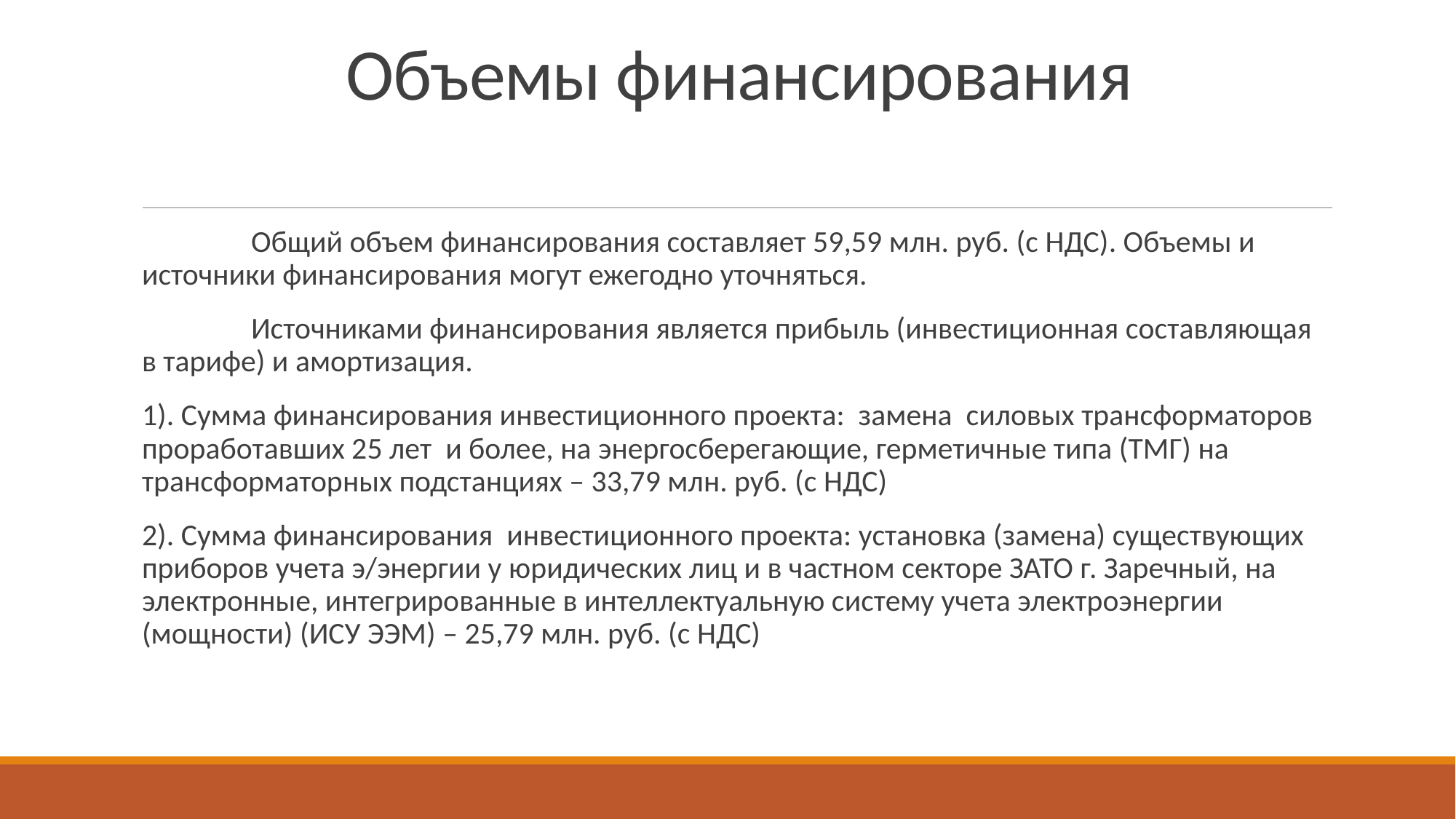

# Объемы финансирования
	Общий объем финансирования составляет 59,59 млн. руб. (с НДС). Объемы и источники финансирования могут ежегодно уточняться.
	Источниками финансирования является прибыль (инвестиционная составляющая в тарифе) и амортизация.
1). Сумма финансирования инвестиционного проекта:  замена  силовых трансформаторов проработавших 25 лет  и более, на энергосберегающие, герметичные типа (ТМГ) на трансформаторных подстанциях – 33,79 млн. руб. (с НДС)
2). Сумма финансирования  инвестиционного проекта: установка (замена) существующих приборов учета э/энергии у юридических лиц и в частном секторе ЗАТО г. Заречный, на электронные, интегрированные в интеллектуальную систему учета электроэнергии (мощности) (ИСУ ЭЭМ) – 25,79 млн. руб. (с НДС)